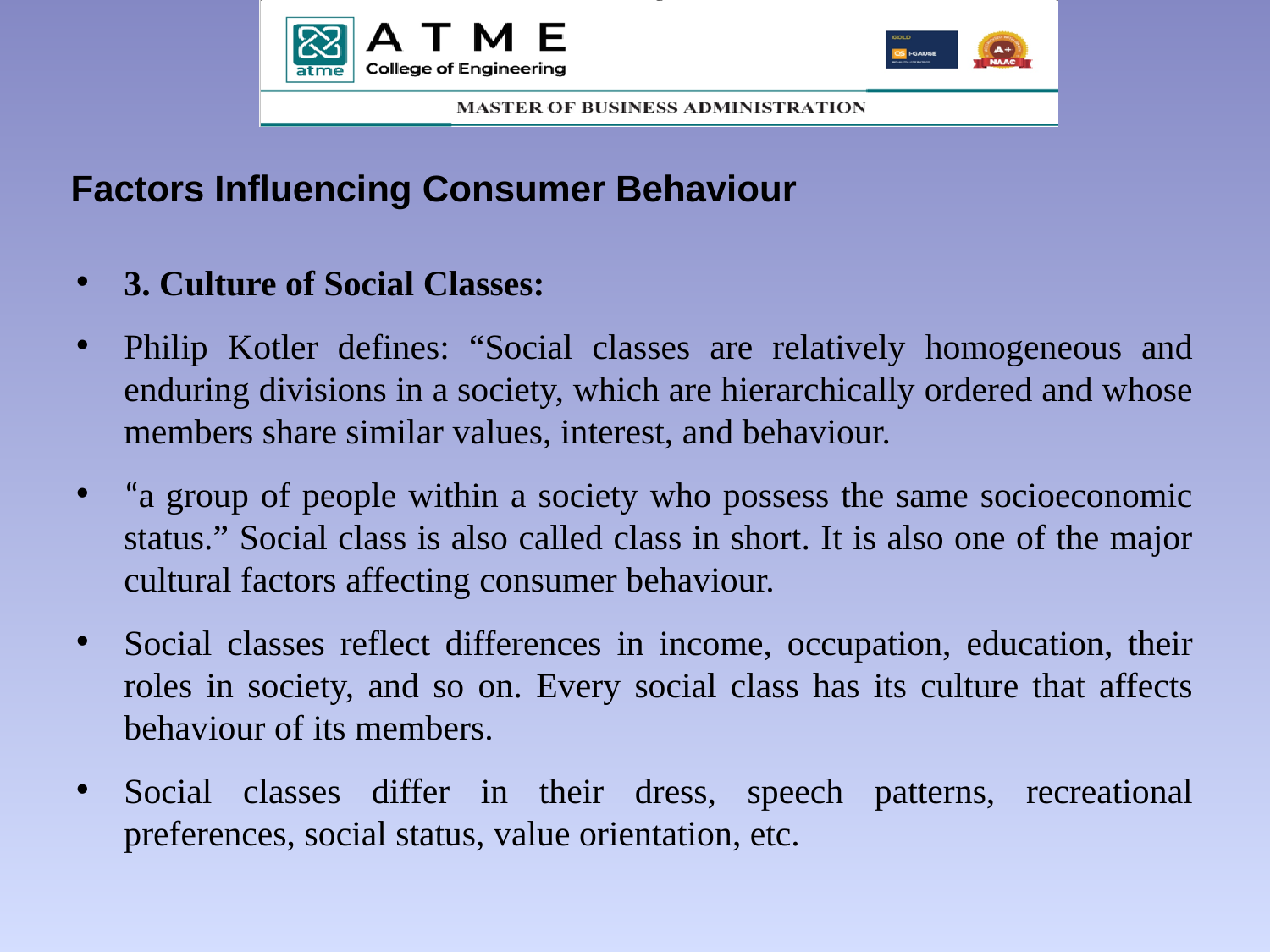

# Factors Influencing Consumer Behaviour
3. Culture of Social Classes:
Philip Kotler defines: “Social classes are relatively homogeneous and enduring divisions in a society, which are hierarchically ordered and whose members share similar values, interest, and behaviour.
“a group of people within a society who possess the same socioeconomic status.” Social class is also called class in short. It is also one of the major cultural factors affecting consumer behaviour.
Social classes reflect differences in income, occupation, education, their roles in society, and so on. Every social class has its culture that affects behaviour of its members.
Social classes differ in their dress, speech patterns, recreational preferences, social status, value orientation, etc.